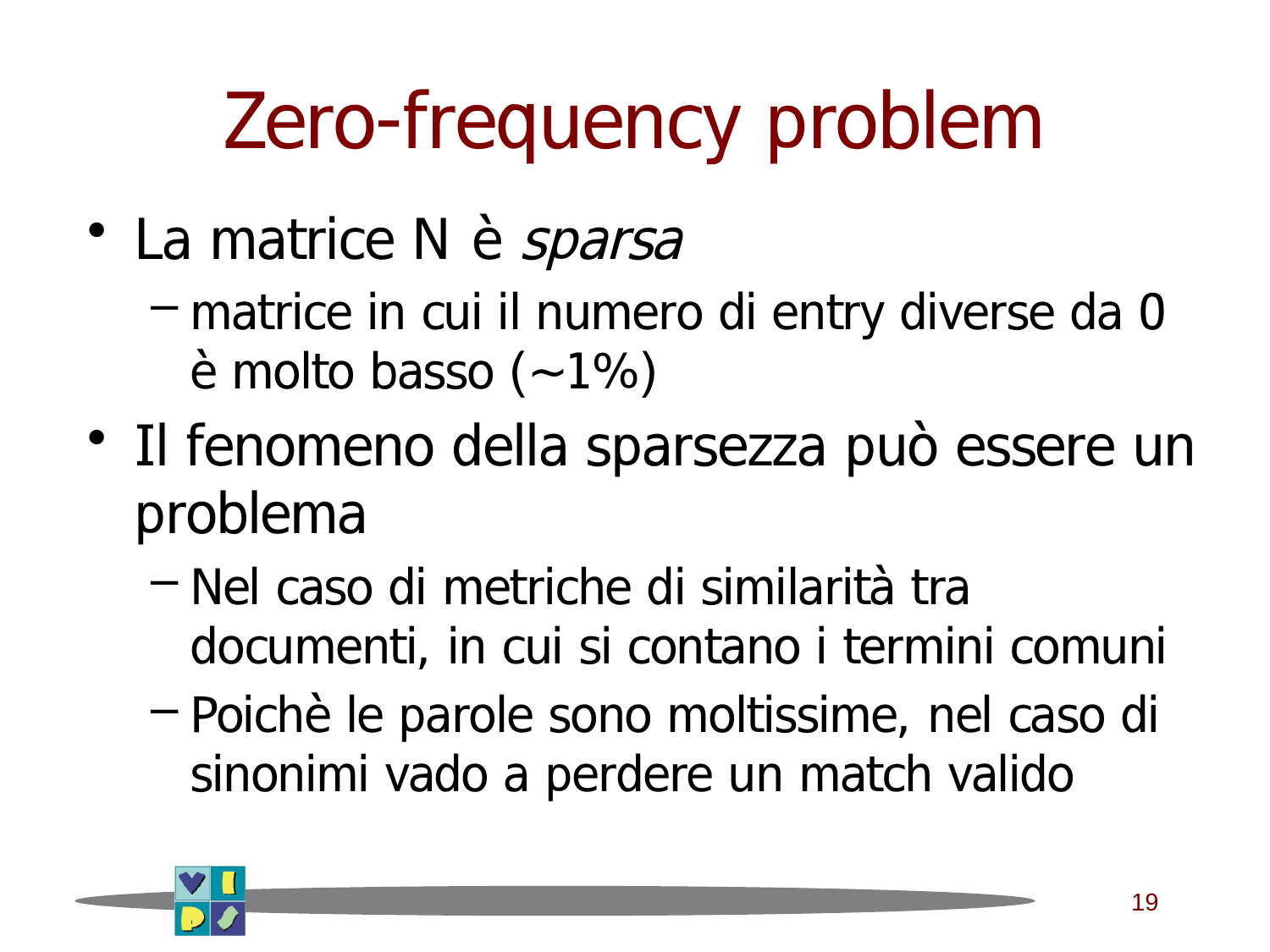

# Zero-frequency problem
La matrice N è sparsa
matrice in cui il numero di entry diverse da 0 è molto basso (~1%)
Il fenomeno della sparsezza può essere un problema
Nel caso di metriche di similarità tra documenti, in cui si contano i termini comuni
Poichè le parole sono moltissime, nel caso di sinonimi vado a perdere un match valido
19